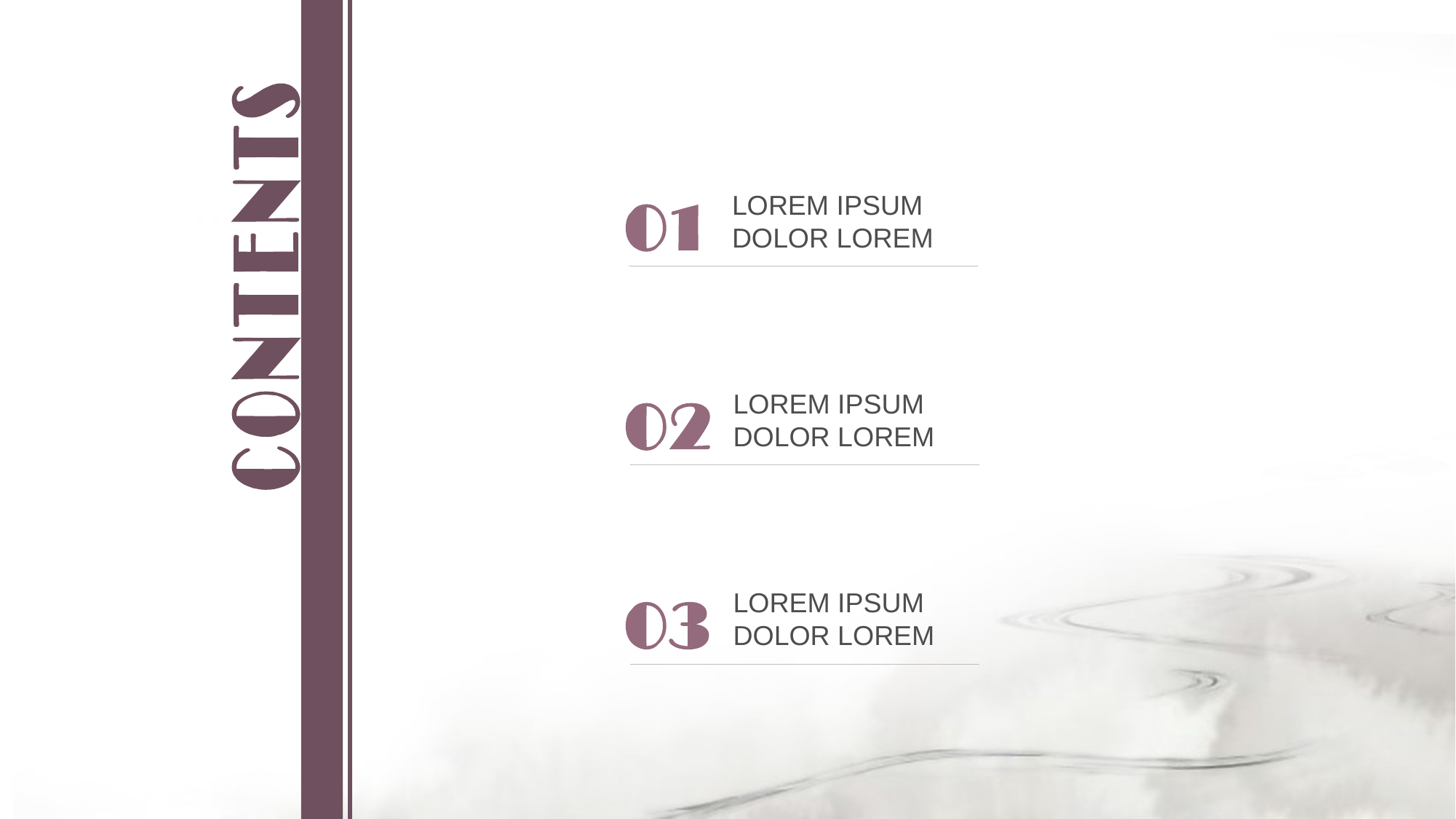

LOREM IPSUM DOLOR LOREM

LOREM IPSUM DOLOR LOREM

LOREM IPSUM DOLOR LOREM